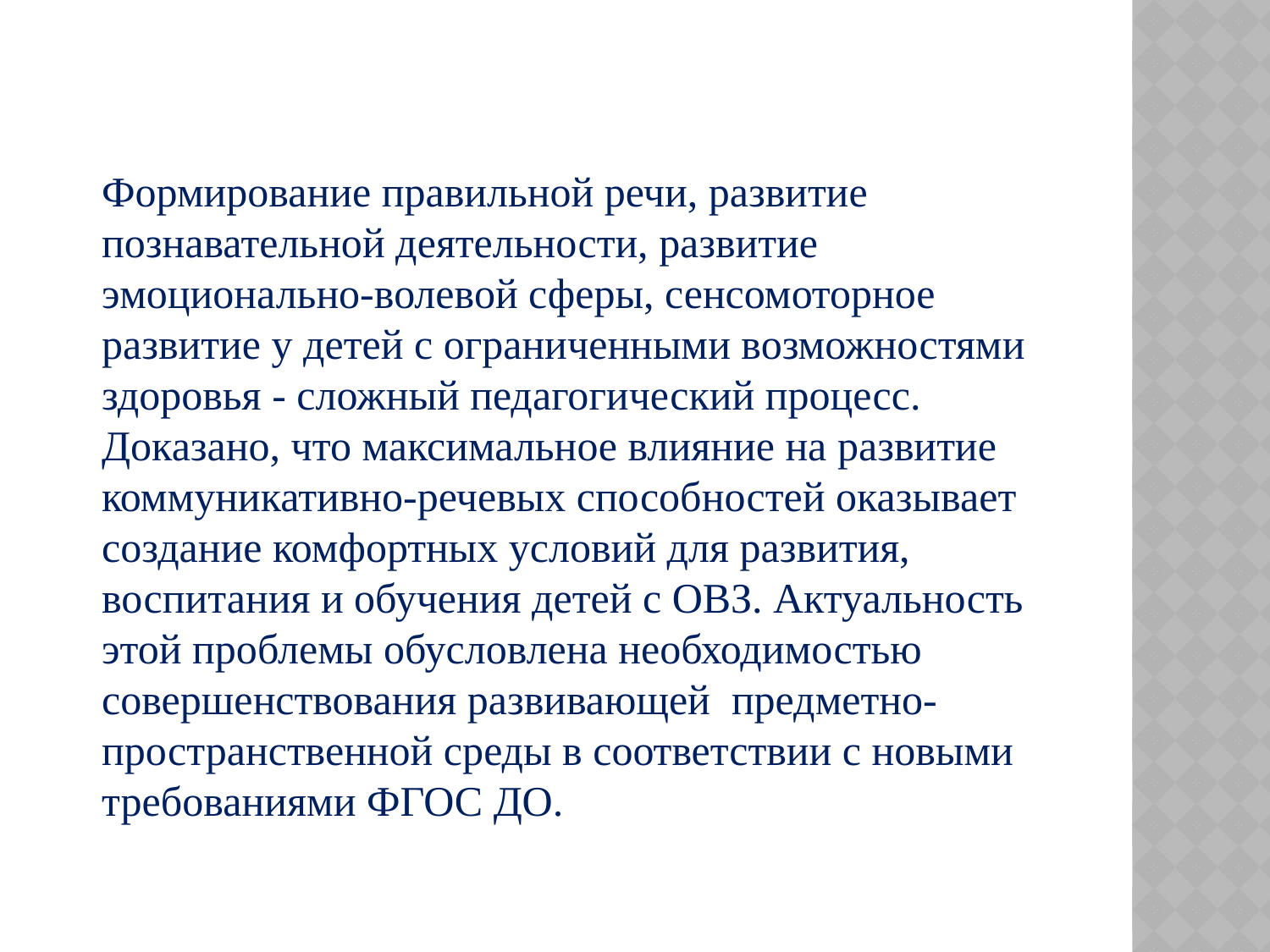

Формирование правильной речи, развитие познавательной деятельности, развитие эмоционально-волевой сферы, сенсомоторное развитие у детей с ограниченными возможностями здоровья - сложный педагогический процесс. Доказано, что максимальное влияние на развитие коммуникативно-речевых способностей оказывает создание комфортных условий для развития, воспитания и обучения детей с ОВЗ. Актуальность этой проблемы обусловлена необходимостью совершенствования развивающей  предметно-пространственной среды в соответствии с новыми требованиями ФГОС ДО.